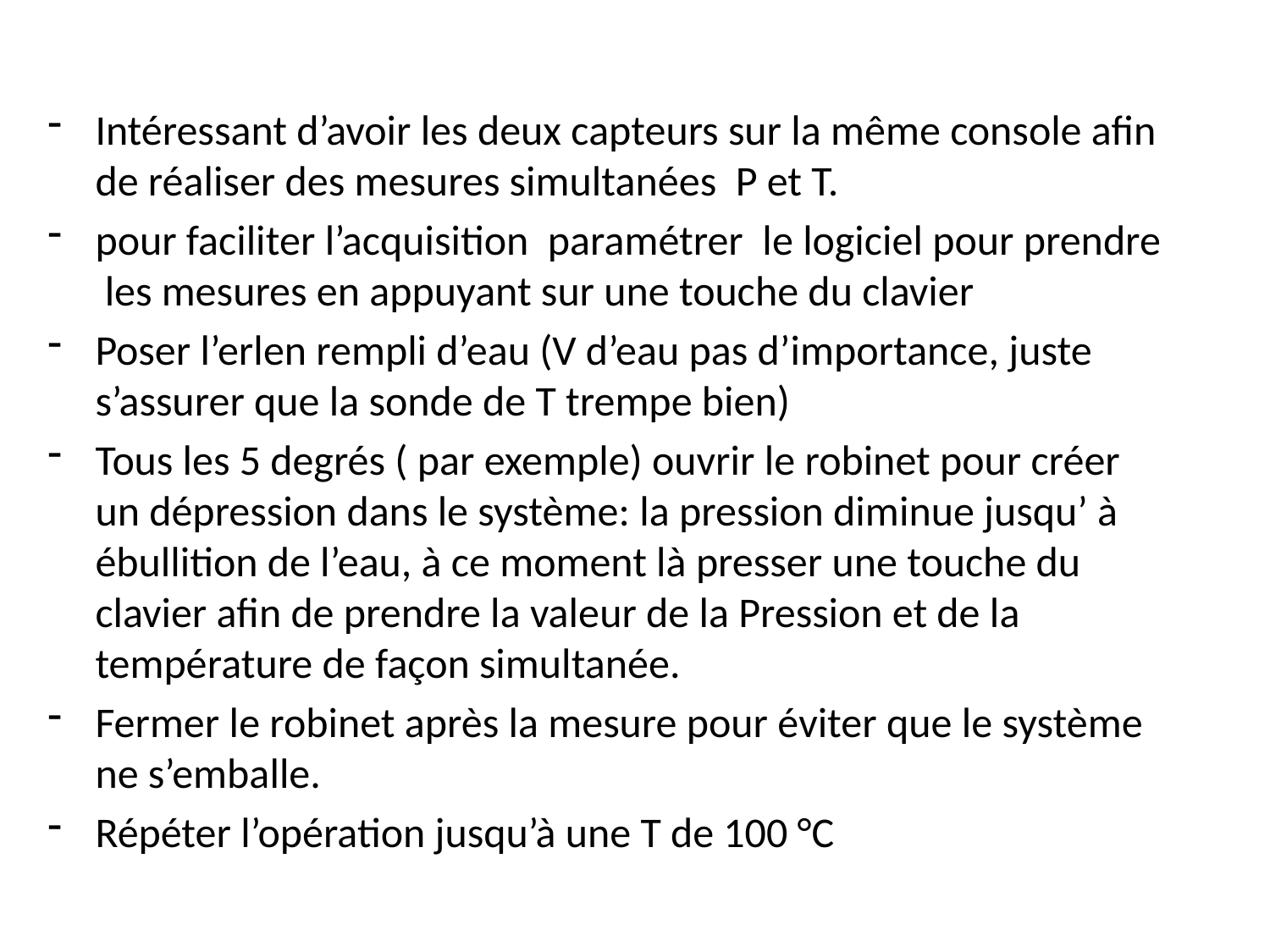

Intéressant d’avoir les deux capteurs sur la même console afin de réaliser des mesures simultanées  P et T.
pour faciliter l’acquisition  paramétrer  le logiciel pour prendre  les mesures en appuyant sur une touche du clavier
Poser l’erlen rempli d’eau (V d’eau pas d’importance, juste s’assurer que la sonde de T trempe bien)
Tous les 5 degrés ( par exemple) ouvrir le robinet pour créer un dépression dans le système: la pression diminue jusqu’ à ébullition de l’eau, à ce moment là presser une touche du clavier afin de prendre la valeur de la Pression et de la température de façon simultanée.
Fermer le robinet après la mesure pour éviter que le système ne s’emballe.
Répéter l’opération jusqu’à une T de 100 °C